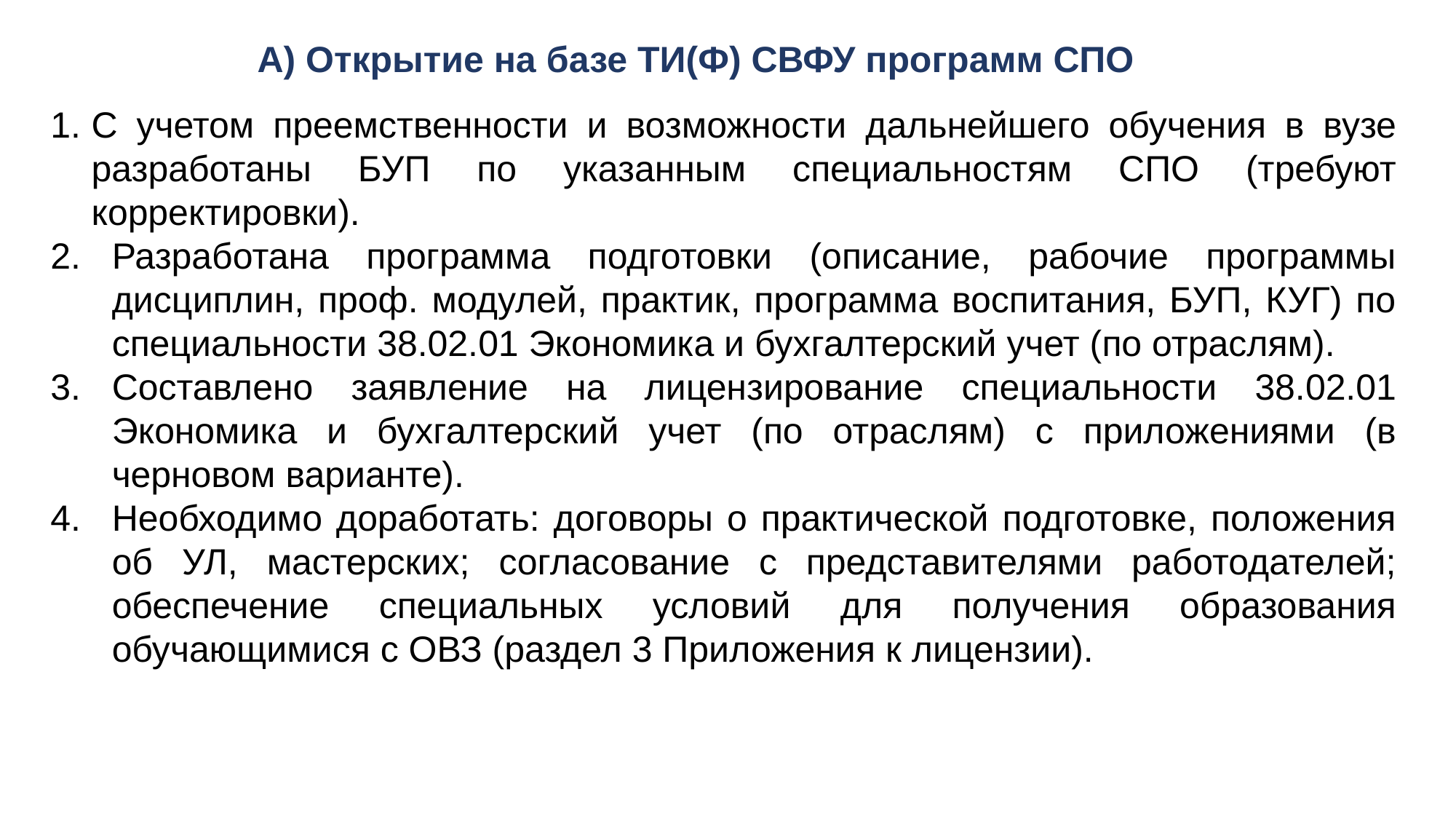

А) Открытие на базе ТИ(Ф) СВФУ программ СПО
С учетом преемственности и возможности дальнейшего обучения в вузе разработаны БУП по указанным специальностям СПО (требуют корректировки).
Разработана программа подготовки (описание, рабочие программы дисциплин, проф. модулей, практик, программа воспитания, БУП, КУГ) по специальности 38.02.01 Экономика и бухгалтерский учет (по отраслям).
Составлено заявление на лицензирование специальности 38.02.01 Экономика и бухгалтерский учет (по отраслям) с приложениями (в черновом варианте).
Необходимо доработать: договоры о практической подготовке, положения об УЛ, мастерских; согласование с представителями работодателей; обеспечение специальных условий для получения образования обучающимися с ОВЗ (раздел 3 Приложения к лицензии).